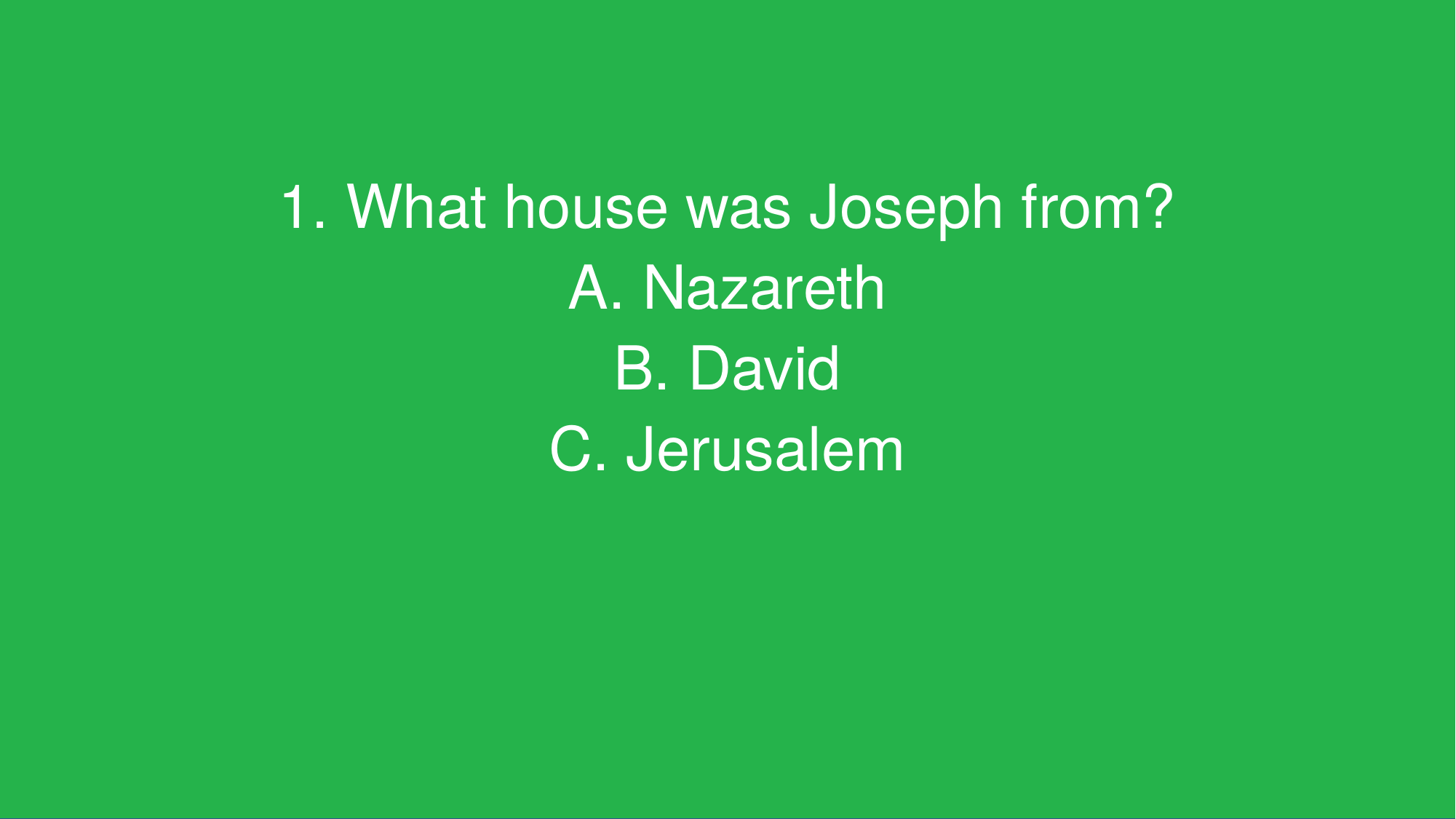

1. What house was Joseph from?
A. Nazareth
B. David
C. Jerusalem